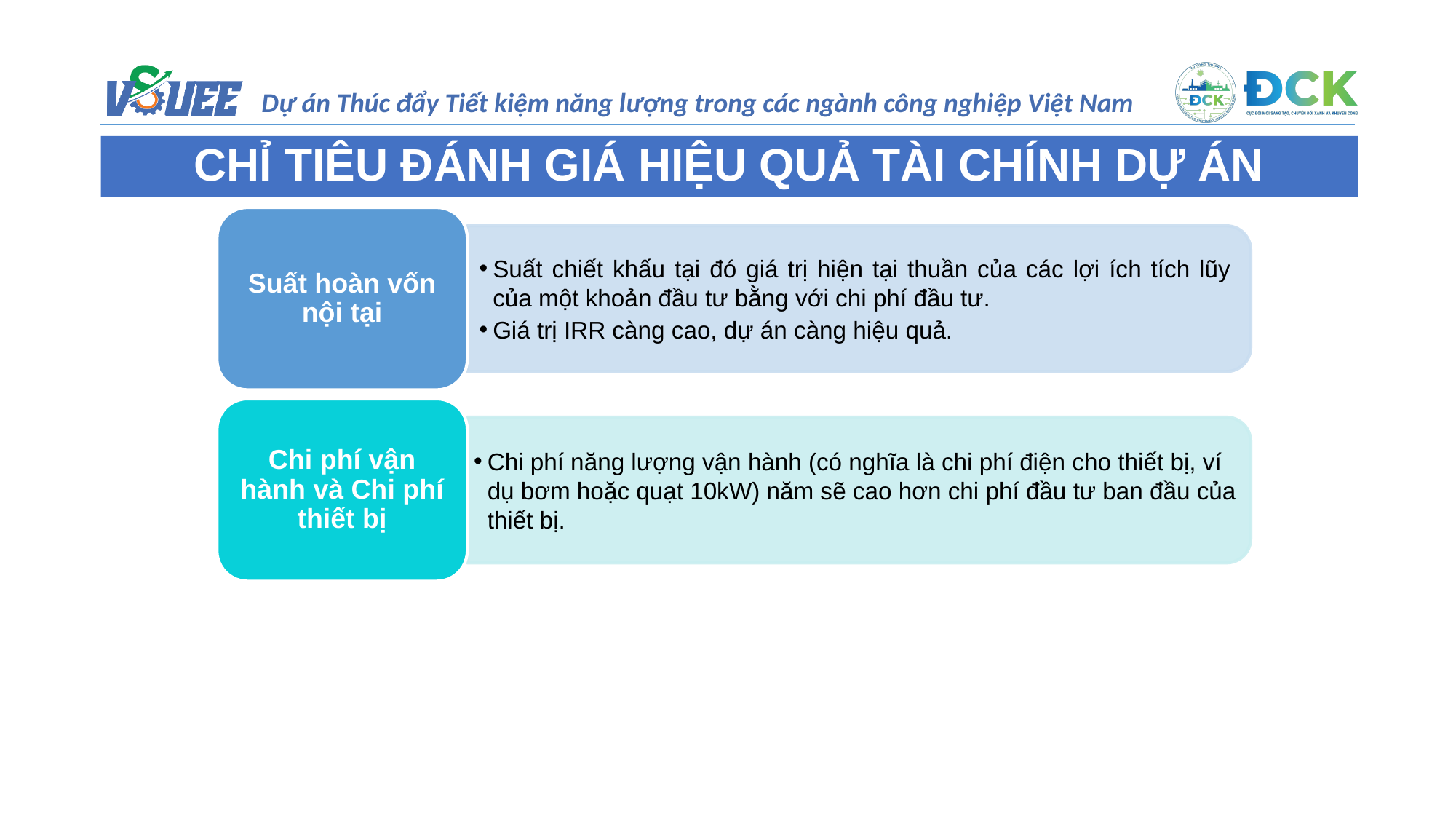

CHỈ TIÊU ĐÁNH GIÁ HIỆU QUẢ TÀI CHÍNH DỰ ÁN

Suất hoàn vốn nội tại
Suất chiết khấu tại đó giá trị hiện tại thuần của các lợi ích tích lũy của một khoản đầu tư bằng với chi phí đầu tư.
Giá trị IRR càng cao, dự án càng hiệu quả.

Chi phí vận hành và Chi phí thiết bị
Chi phí năng lượng vận hành (có nghĩa là chi phí điện cho thiết bị, ví dụ bơm hoặc quạt 10kW) năm sẽ cao hơn chi phí đầu tư ban đầu của thiết bị.